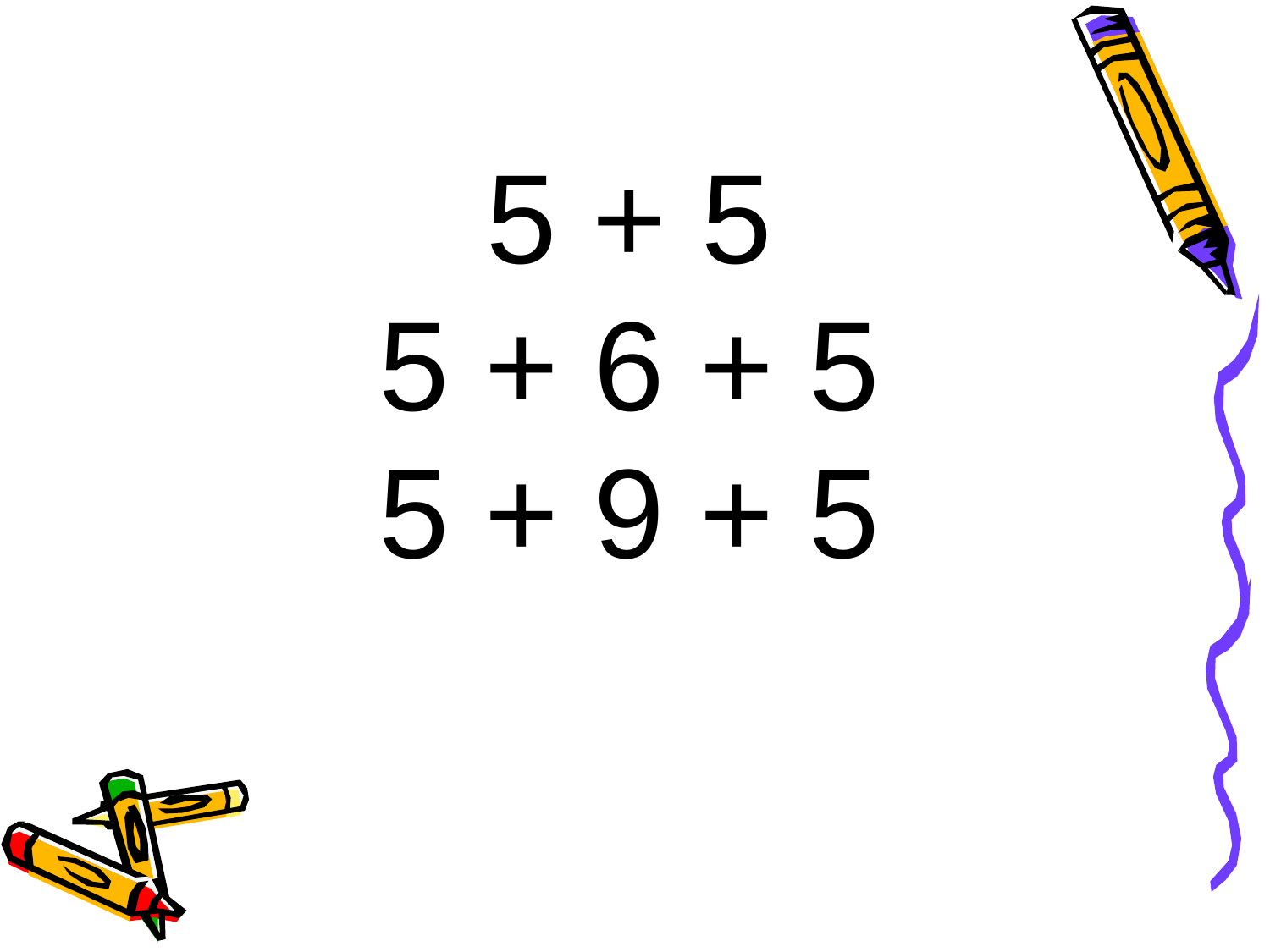

5 + 5
5 + 6 + 5
5 + 9 + 5